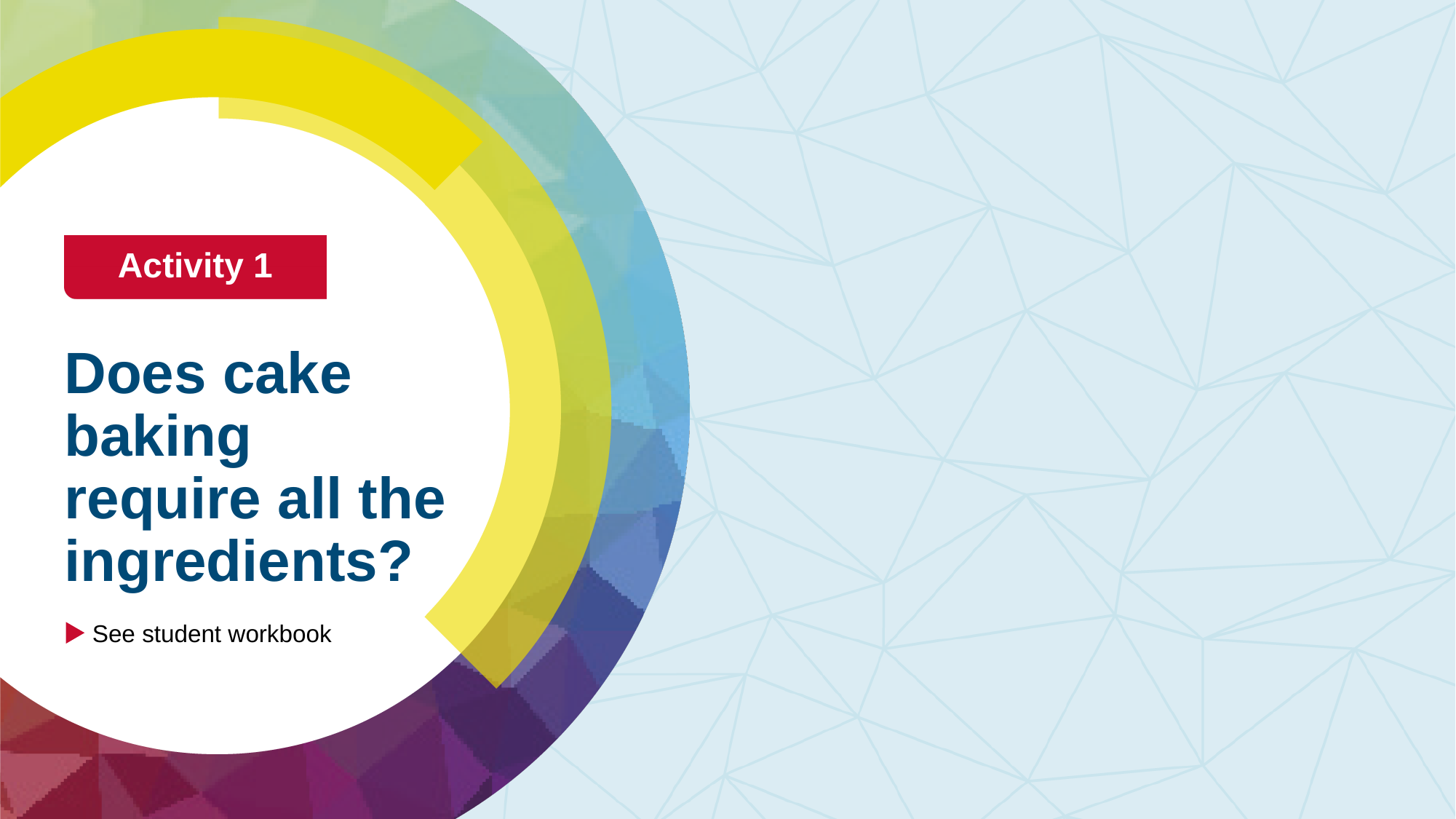

Activity 1
# Does cake baking require all the ingredients?
See student workbook